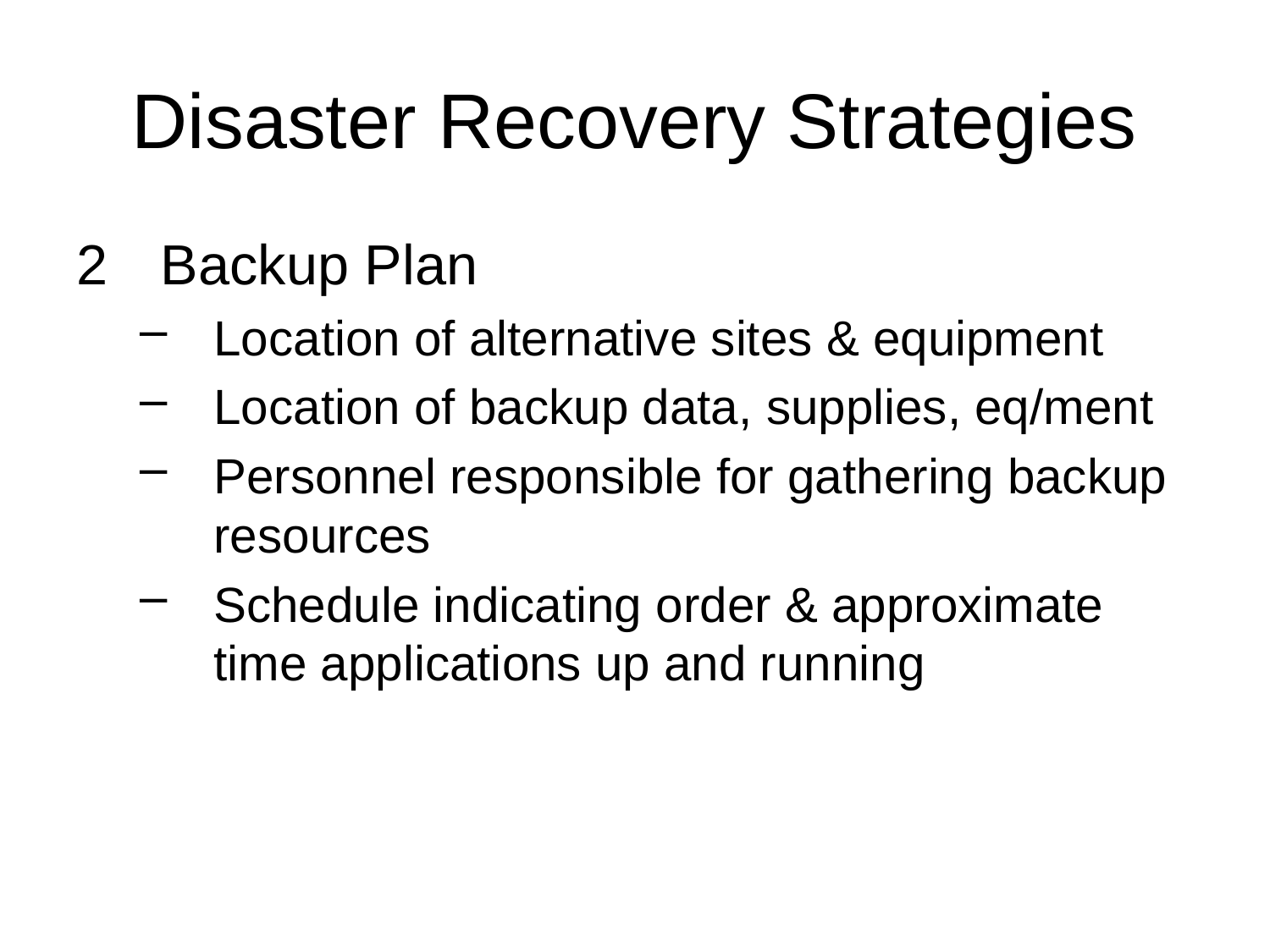

# Disaster Recovery Strategies
Backup Plan
Location of alternative sites & equipment
Location of backup data, supplies, eq/ment
Personnel responsible for gathering backup resources
Schedule indicating order & approximate time applications up and running